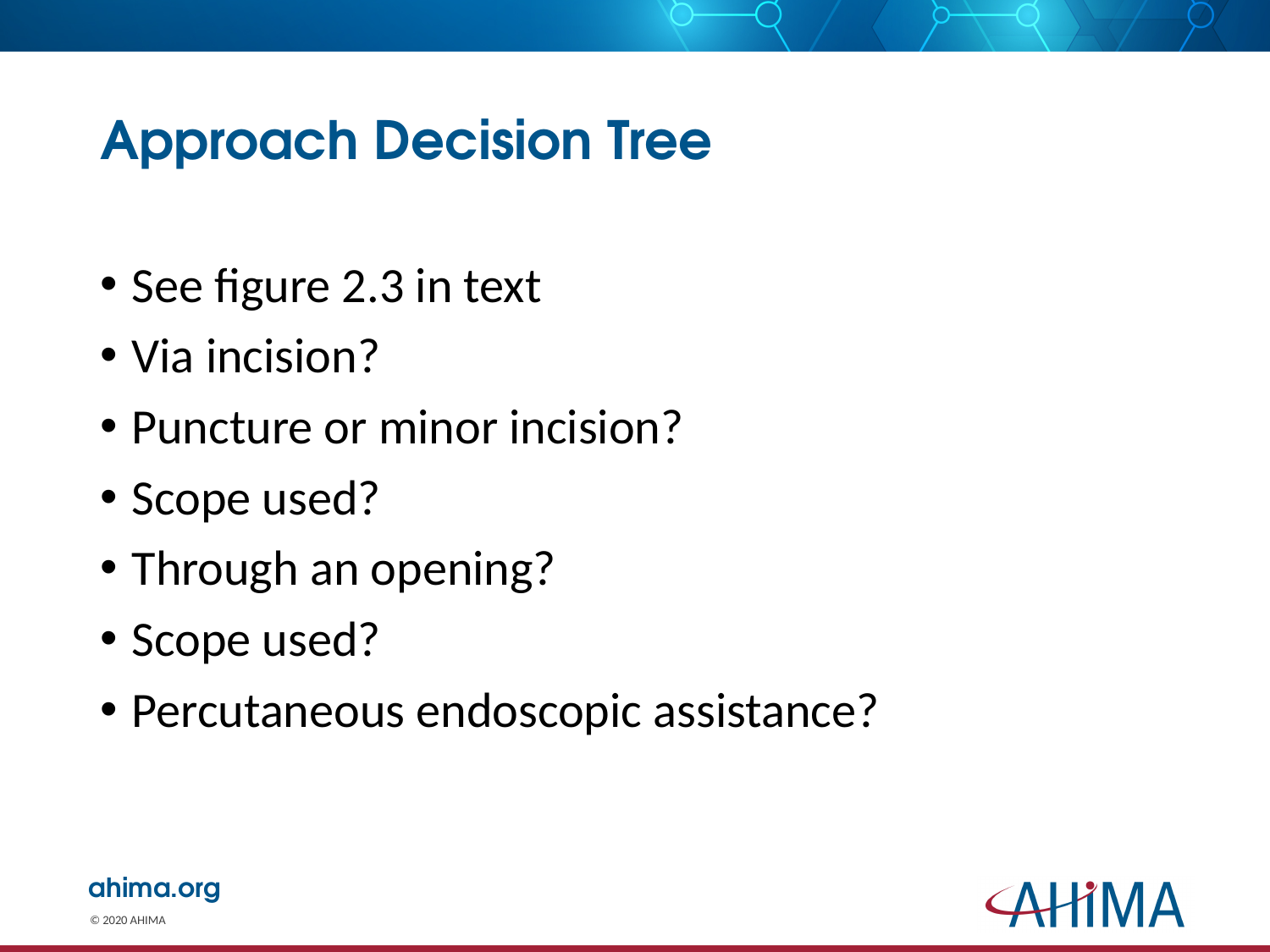

# Approach Decision Tree
See figure 2.3 in text
Via incision?
Puncture or minor incision?
Scope used?
Through an opening?
Scope used?
Percutaneous endoscopic assistance?